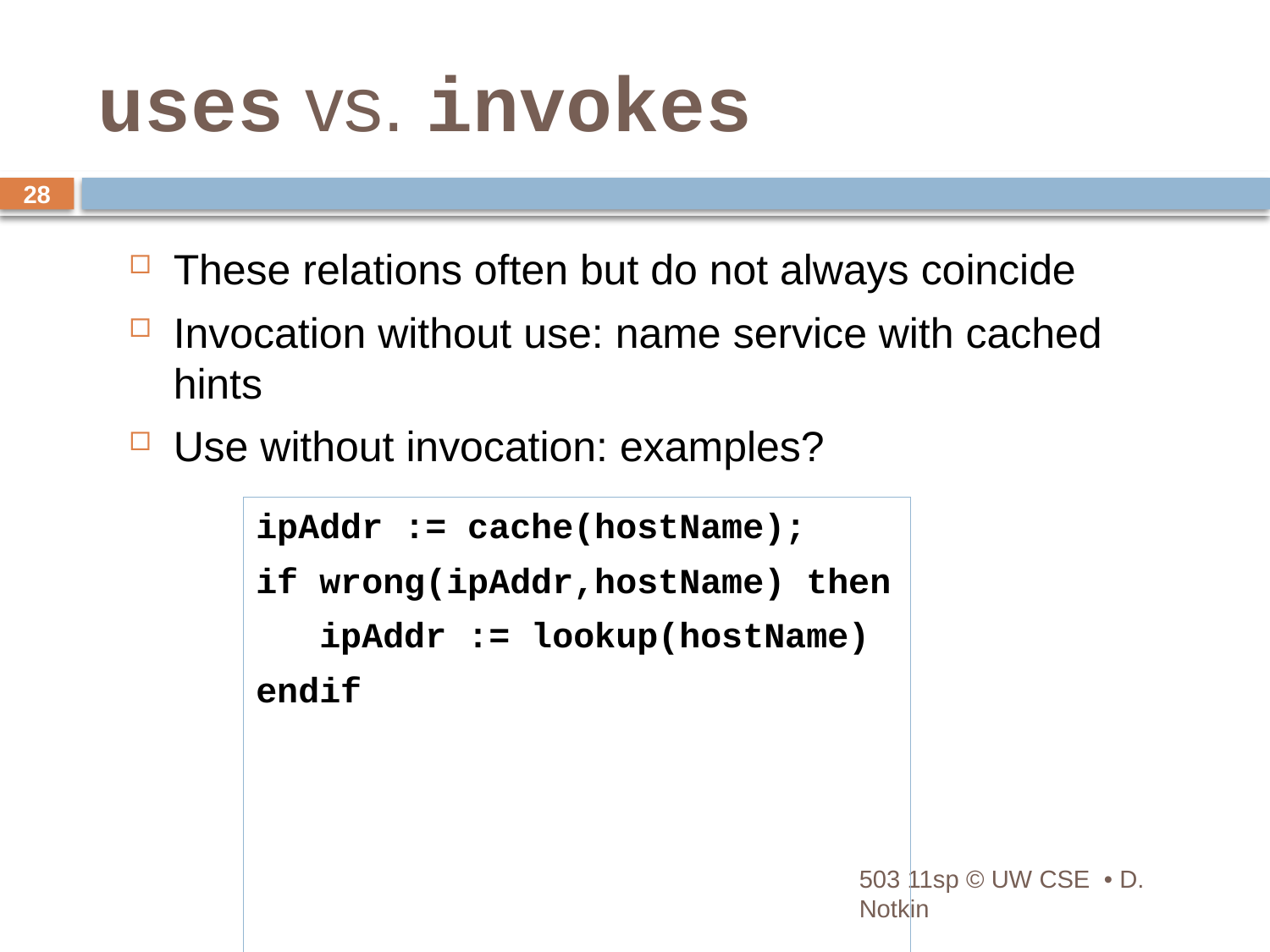

# uses vs. invokes
28
These relations often but do not always coincide
Invocation without use: name service with cached hints
Use without invocation: examples?
ipAddr := cache(hostName);
if wrong(ipAddr,hostName) then
   ipAddr := lookup(hostName)
endif
503 11sp © UW CSE  • D. Notkin